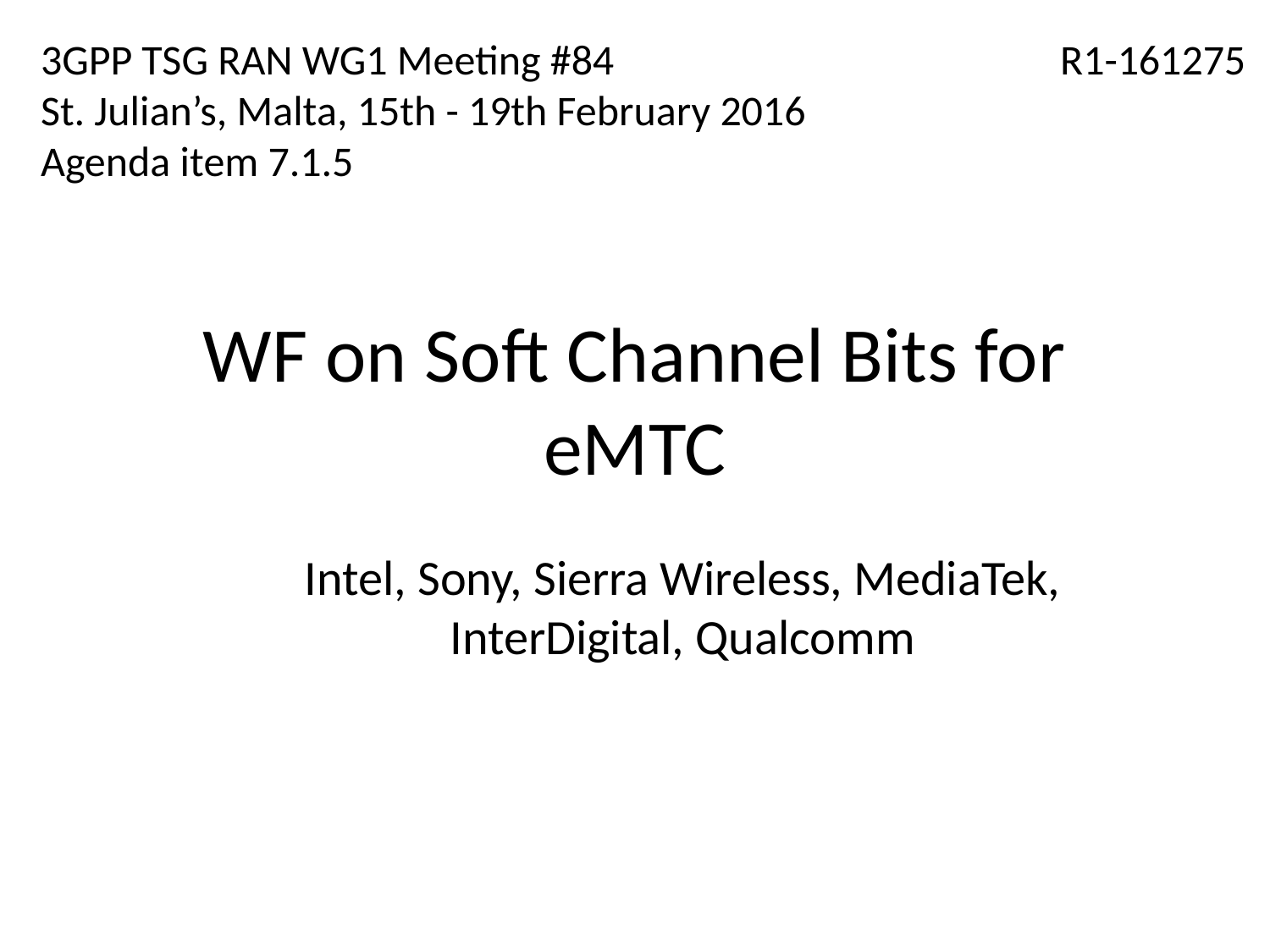

3GPP TSG RAN WG1 Meeting #84
St. Julian’s, Malta, 15th - 19th February 2016
Agenda item 7.1.5
R1-161275
# WF on Soft Channel Bits for eMTC
Intel, Sony, Sierra Wireless, MediaTek, InterDigital, Qualcomm